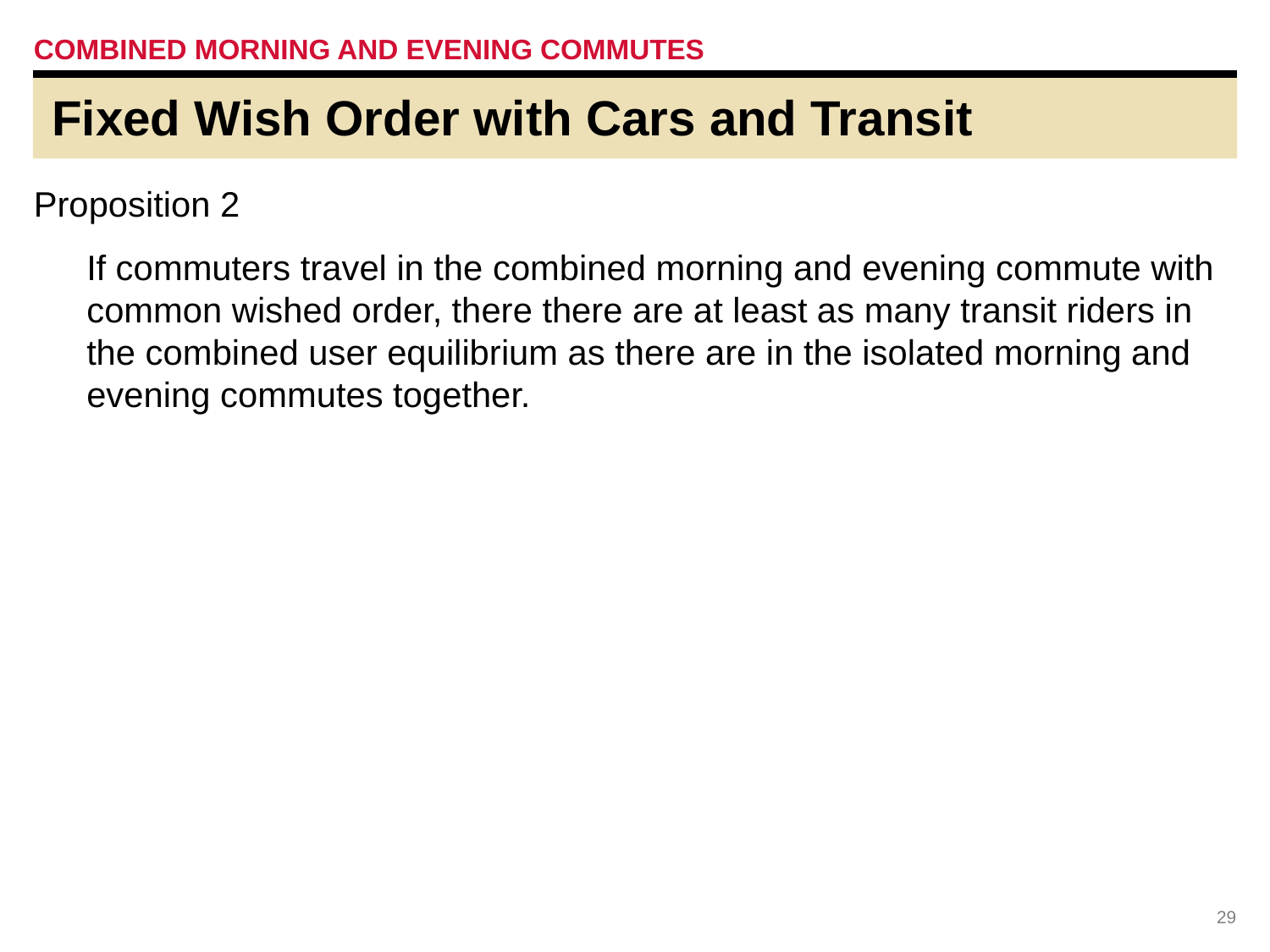

COMBINED MORNING AND EVENING COMMUTES
# Fixed Wish Order with Cars and Transit
Proposition 2
If commuters travel in the combined morning and evening commute with common wished order, there there are at least as many transit riders in the combined user equilibrium as there are in the isolated morning and evening commutes together.